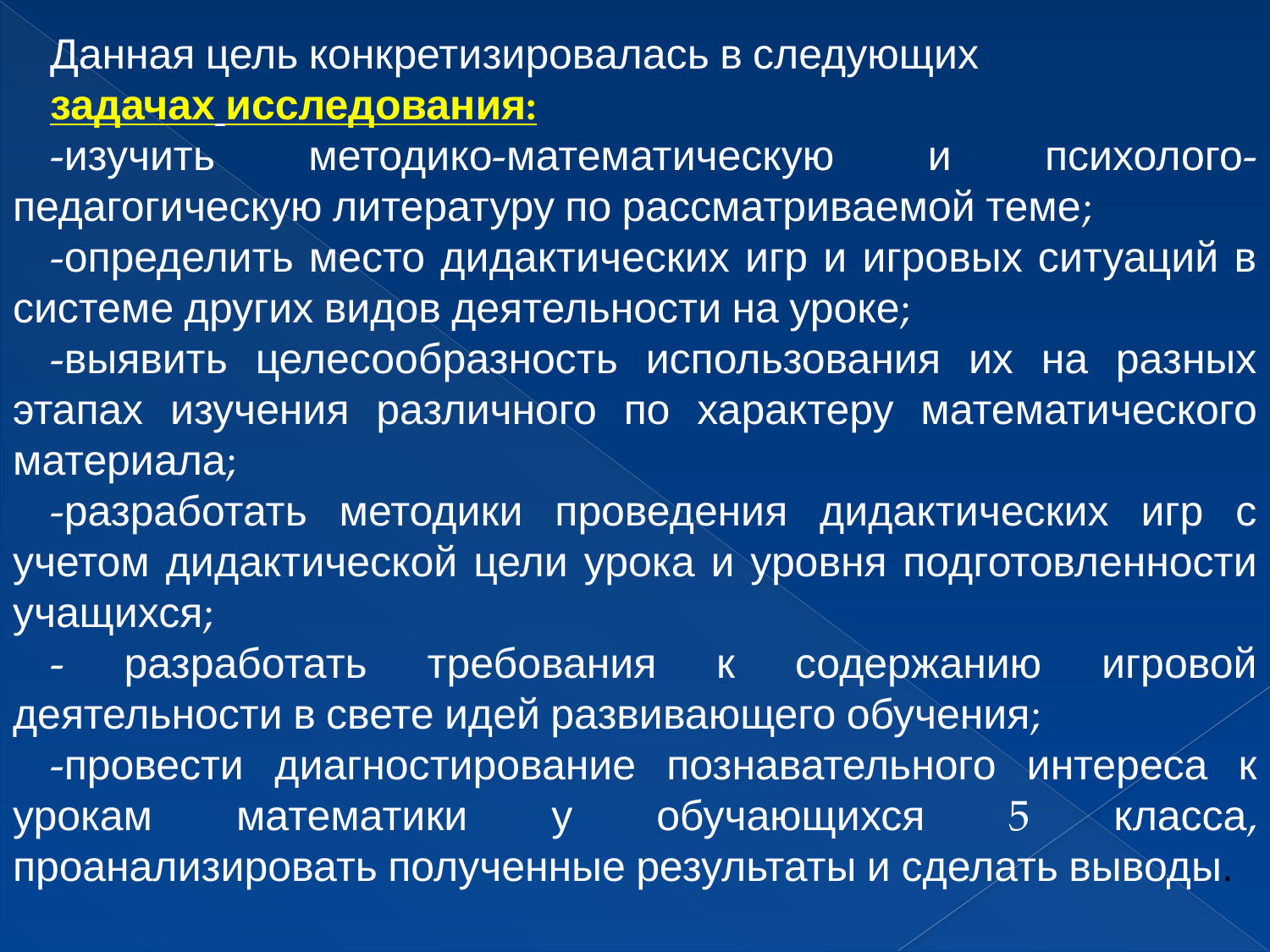

Данная цель конкретизировалась в следующих
задачах исследования:
-изучить методико-математическую и психолого-педагогическую литературу по рассматриваемой теме;
-определить место дидактических игр и игровых ситуаций в системе других видов деятельности на уроке;
-выявить целесообразность использования их на разных этапах изучения различного по характеру математического материала;
-разработать методики проведения дидактических игр с учетом дидактической цели урока и уровня подготовленности учащихся;
- разработать требования к содержанию игровой деятельности в свете идей развивающего обучения;
-провести диагностирование познавательного интереса к урокам математики у обучающихся 5 класса, проанализировать полученные результаты и сделать выводы.